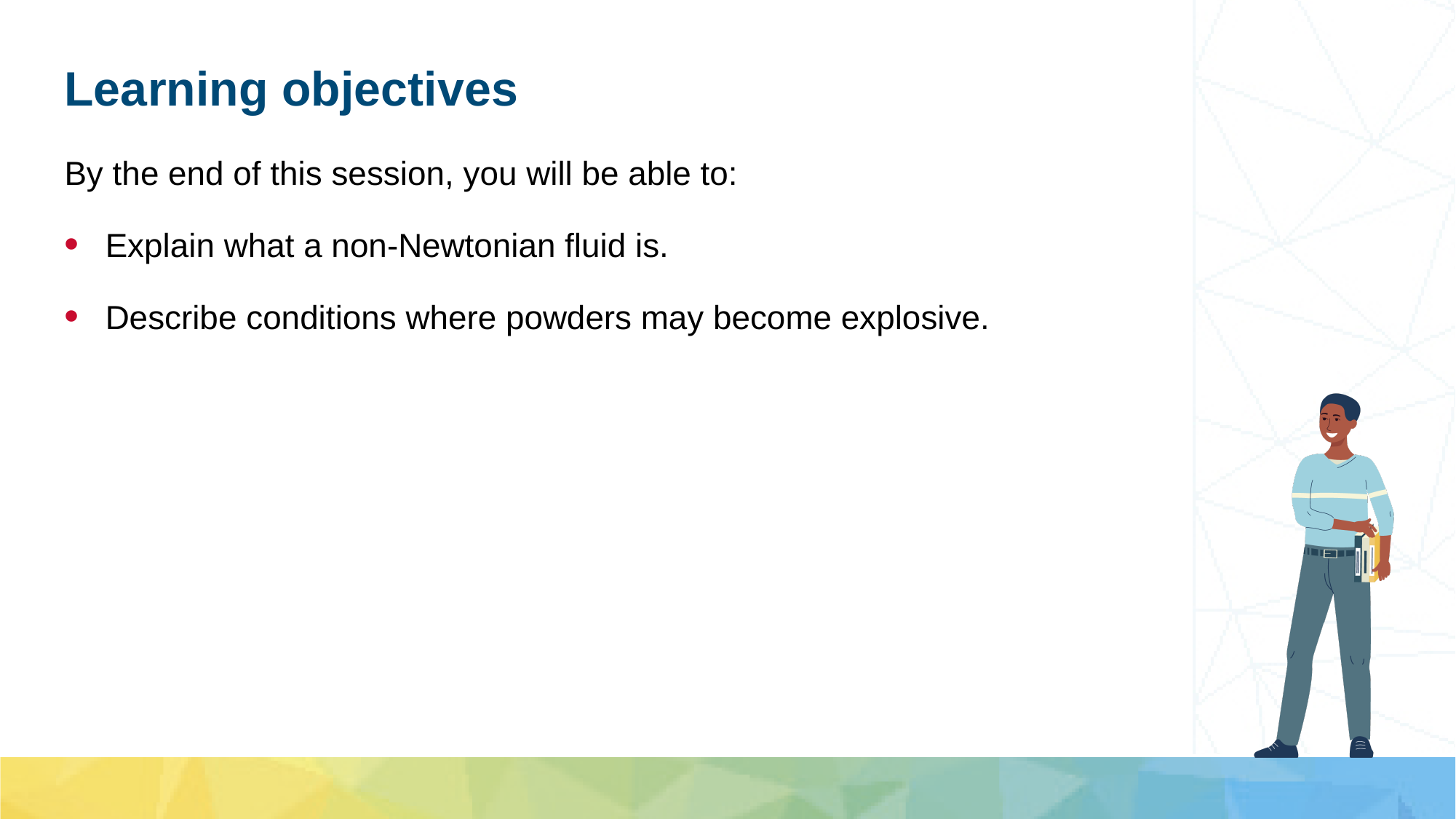

# Learning objectives
By the end of this session, you will be able to:
Explain what a non-Newtonian fluid is.
Describe conditions where powders may become explosive.